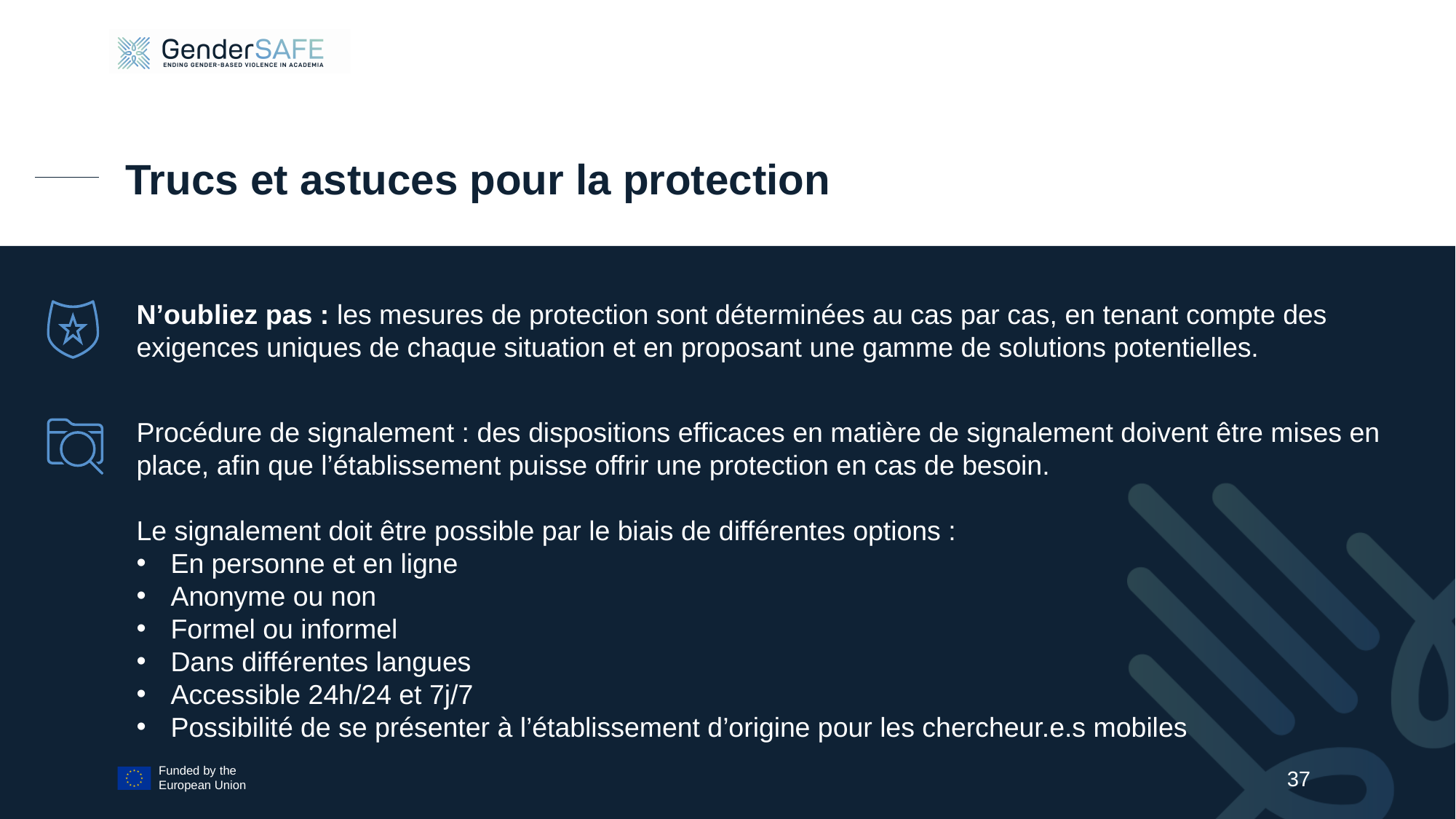

# Trucs et astuces pour la protection
N’oubliez pas : les mesures de protection sont déterminées au cas par cas, en tenant compte des exigences uniques de chaque situation et en proposant une gamme de solutions potentielles.

Procédure de signalement : des dispositions efficaces en matière de signalement doivent être mises en place, afin que l’établissement puisse offrir une protection en cas de besoin.

Le signalement doit être possible par le biais de différentes options :
En personne et en ligne
Anonyme ou non
Formel ou informel
Dans différentes langues
Accessible 24h/24 et 7j/7
Possibilité de se présenter à l’établissement d’origine pour les chercheur.e.s mobiles